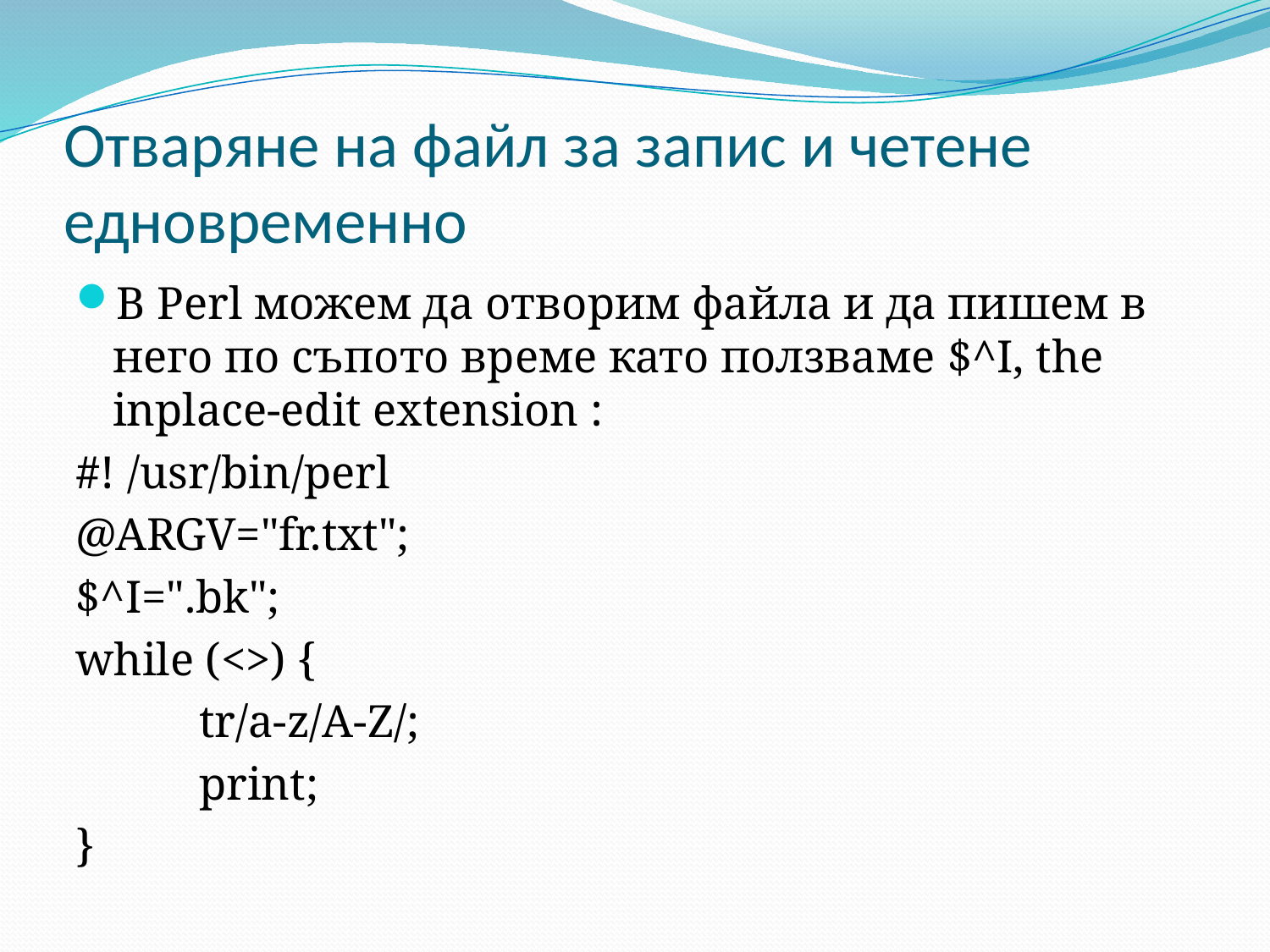

# Отваряне на файл за запис и четене едновременно
В Perl можем да отворим файла и да пишем в него по съпото време като ползваме $^I, the inplace-edit extension :
#! /usr/bin/perl
@ARGV="fr.txt";
$^I=".bk";
while (<>) {
	tr/a-z/A-Z/;
	print;
}